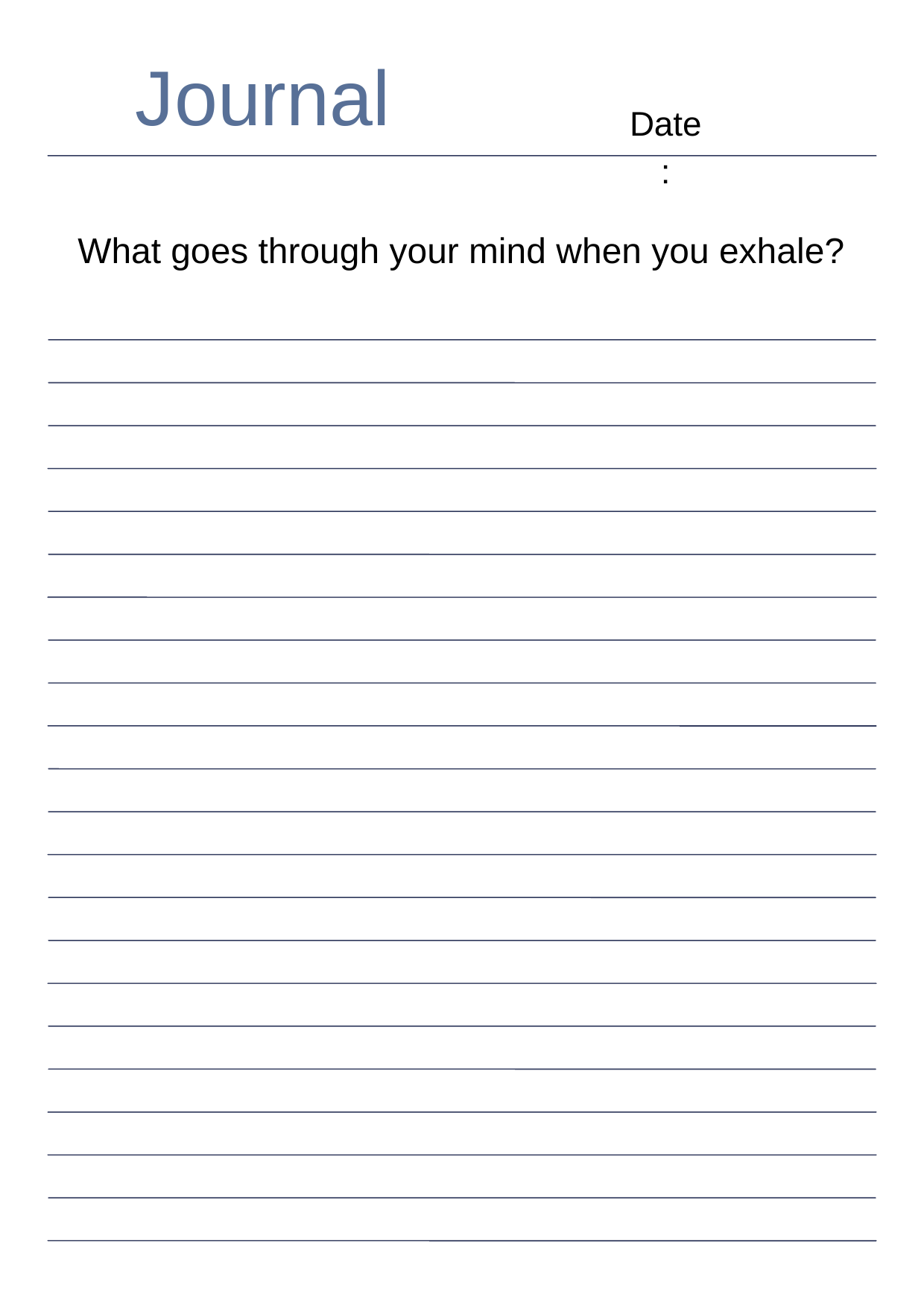

Journal
Date:

What goes through your mind when you exhale?